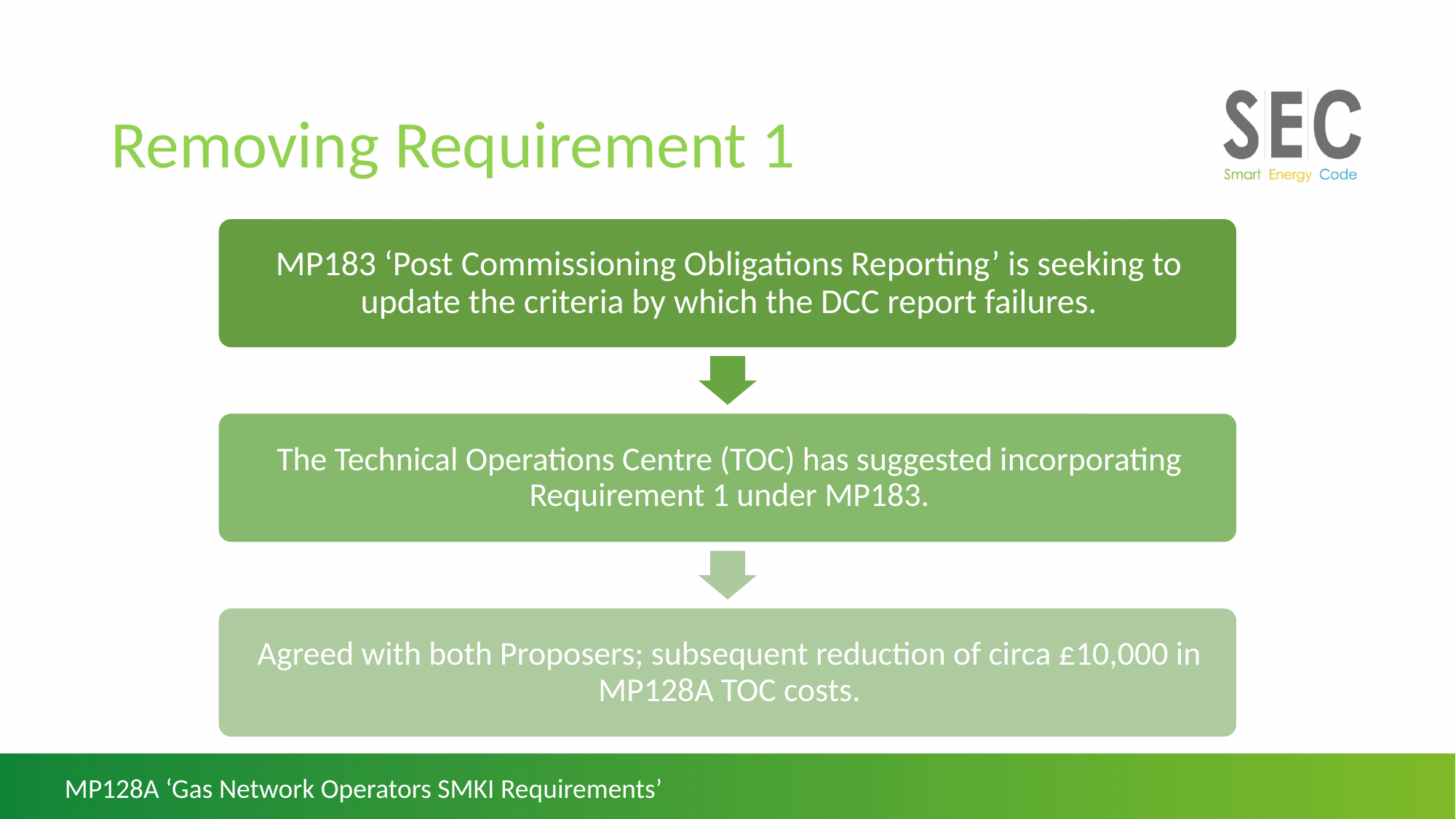

# Removing Requirement 1
MP183 ‘Post Commissioning Obligations Reporting’ is seeking to update the criteria by which the DCC report failures.

The Technical Operations Centre (TOC) has suggested incorporating Requirement 1 under MP183.

Agreed with both Proposers; subsequent reduction of circa £10,000 in MP128A TOC costs.
MP128A ‘Gas Network Operators SMKI Requirements’